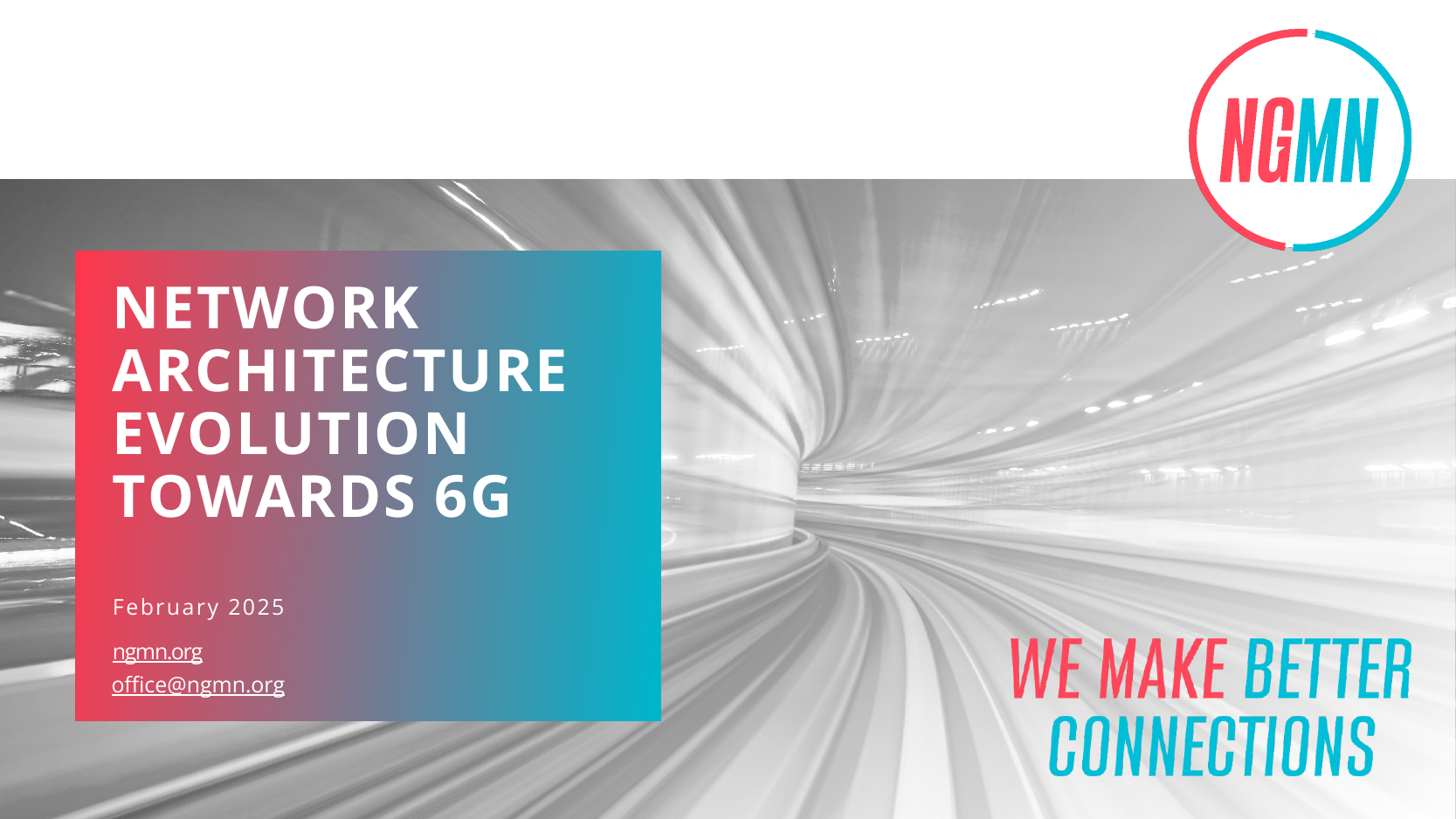

NETWORK ARCHITECTURE EVOLUTION TOWARDS 6G

February 2025
ngmn.org
office@ngmn.org